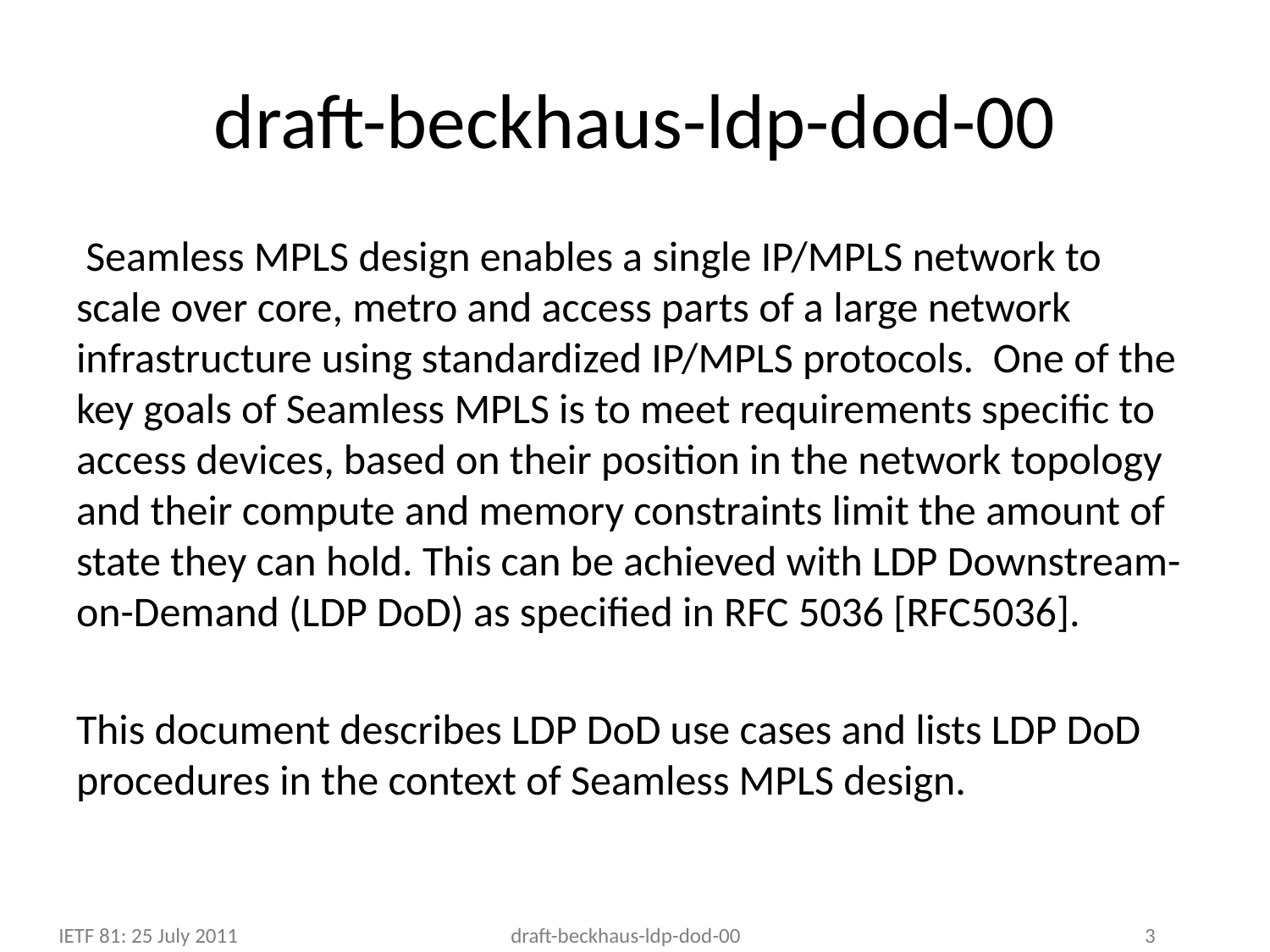

# draft-beckhaus-ldp-dod-00
 Seamless MPLS design enables a single IP/MPLS network to scale over core, metro and access parts of a large network infrastructure using standardized IP/MPLS protocols.  One of the key goals of Seamless MPLS is to meet requirements specific to access devices, based on their position in the network topology and their compute and memory constraints limit the amount of state they can hold. This can be achieved with LDP Downstream-on-Demand (LDP DoD) as specified in RFC 5036 [RFC5036].

This document describes LDP DoD use cases and lists LDP DoD procedures in the context of Seamless MPLS design.